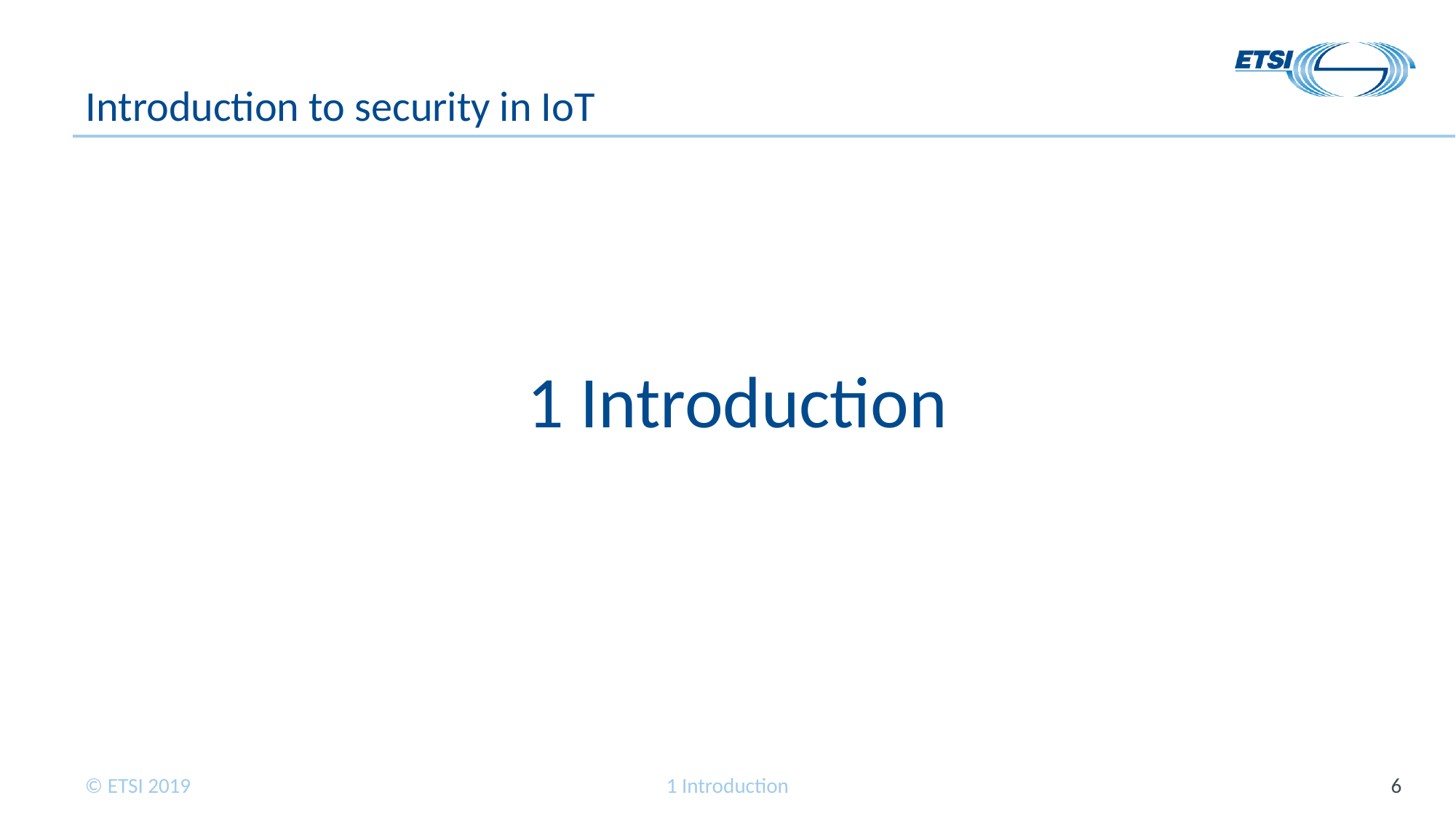

# Introduction to security in IoT
1 Introduction
1 Introduction